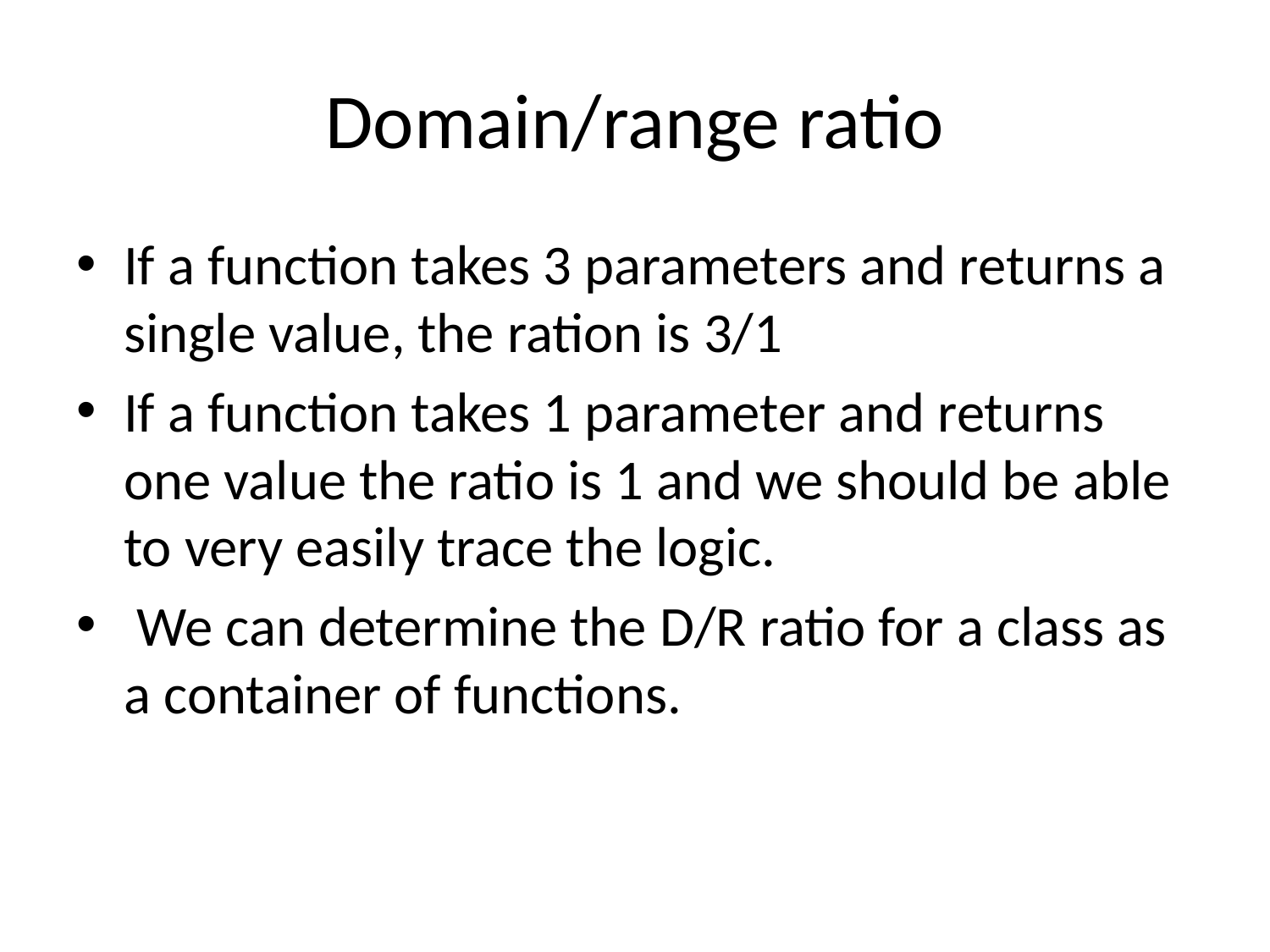

# Domain/range ratio
If a function takes 3 parameters and returns a single value, the ration is 3/1
If a function takes 1 parameter and returns one value the ratio is 1 and we should be able to very easily trace the logic.
 We can determine the D/R ratio for a class as a container of functions.